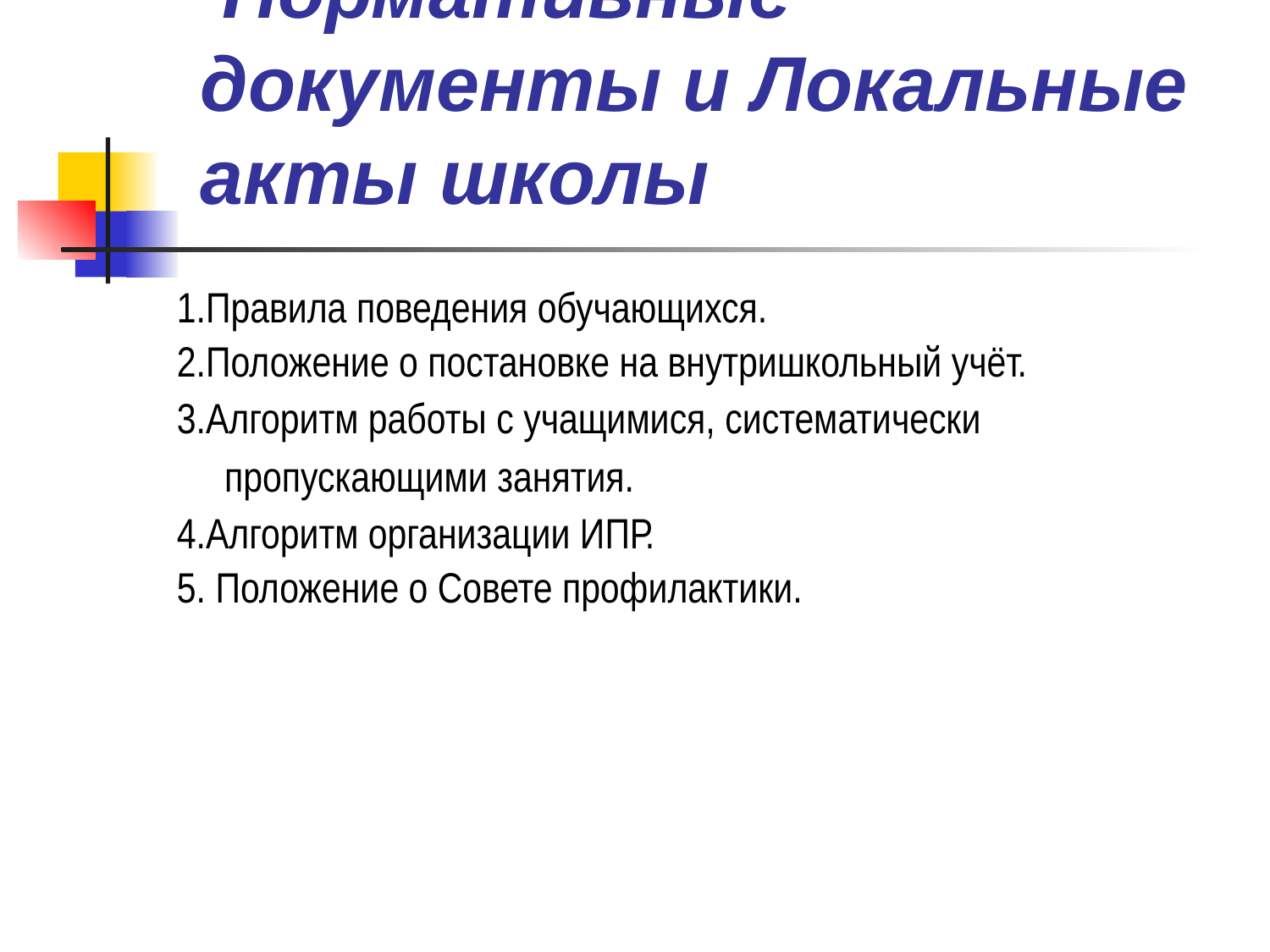

# Нормативные документы и Локальные акты школы
1.Правила поведения обучающихся.
2.Положение о постановке на внутришкольный учёт.
3.Алгоритм работы с учащимися, систематически пропускающими занятия.
4.Алгоритм организации ИПР.
5. Положение о Совете профилактики.